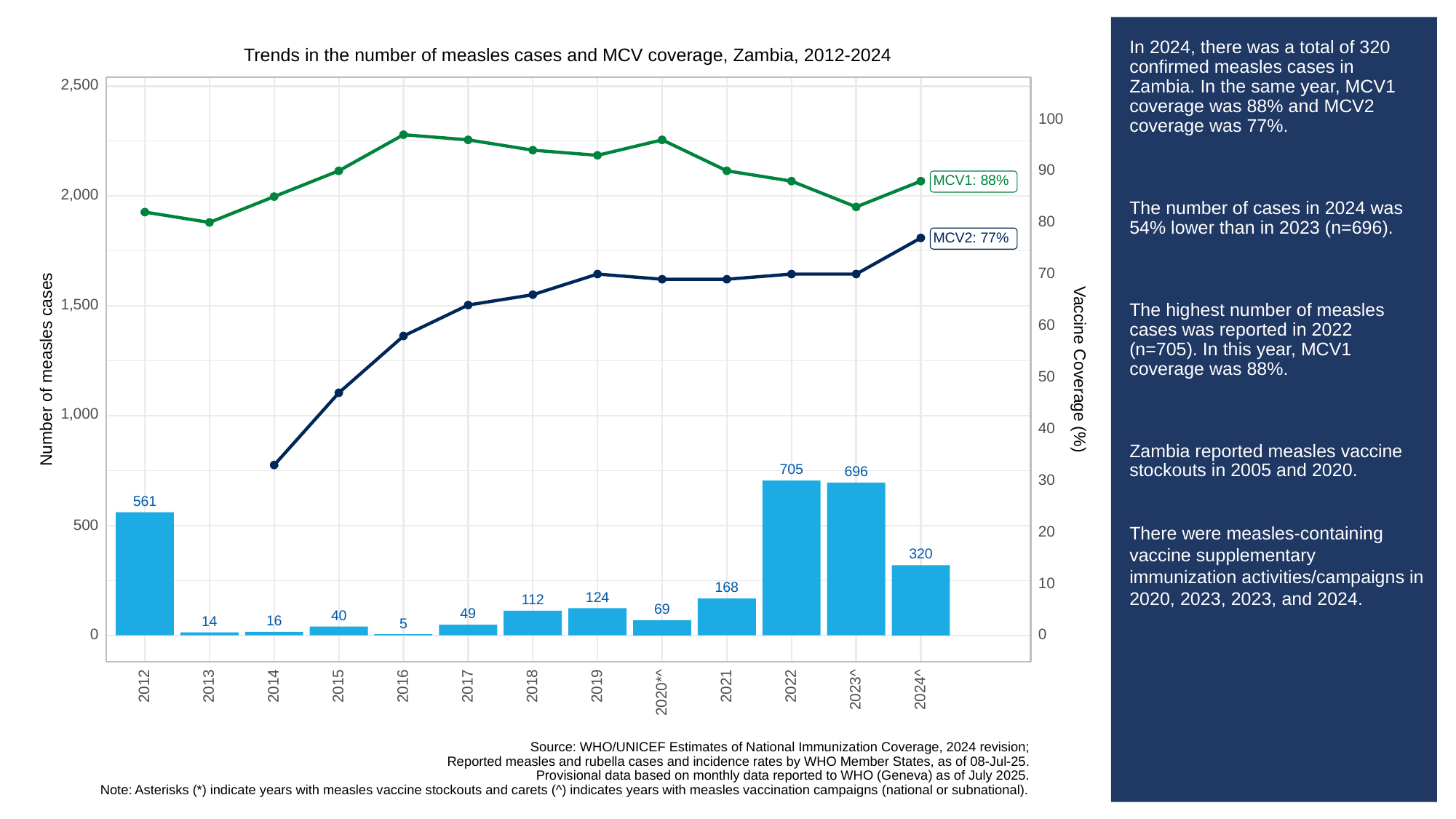

# In 2024, there was a total of 320 confirmed measles cases in Zambia. In the same year, MCV1 coverage was 88% and MCV2 coverage was 77%.

The number of cases in 2024 was 54% lower than in 2023 (n=696).

The highest number of measles cases was reported in 2022 (n=705). In this year, MCV1 coverage was 88%.

Zambia reported measles vaccine stockouts in 2005 and 2020.

There were measles-containing vaccine supplementary immunization activities/campaigns in 2020, 2023, 2023, and 2024.

Trends in the number of measles cases and MCV coverage, Zambia, 2012-2024

2,500

100

90

MCV1: 88%

2,000

80

MCV2: 77%

70

1,500

60

Vaccine Coverage (%)
Number of measles cases
50

1,000

40

705
696

30

561

500

20
320

10

168
124
112

69

49

40
16
14
5

0
0

2013
2012
2014
2015
2016
2017
2018
2019
2021
2022
2023^
2024^
2020*^
Source: WHO/UNICEF Estimates of National Immunization Coverage, 2024 revision;
Reported measles and rubella cases and incidence rates by WHO Member States, as of 08-Jul-25.
Provisional data based on monthly data reported to WHO (Geneva) as of July 2025.
Note: Asterisks (*) indicate years with measles vaccine stockouts and carets (^) indicates years with measles vaccination campaigns (national or subnational).